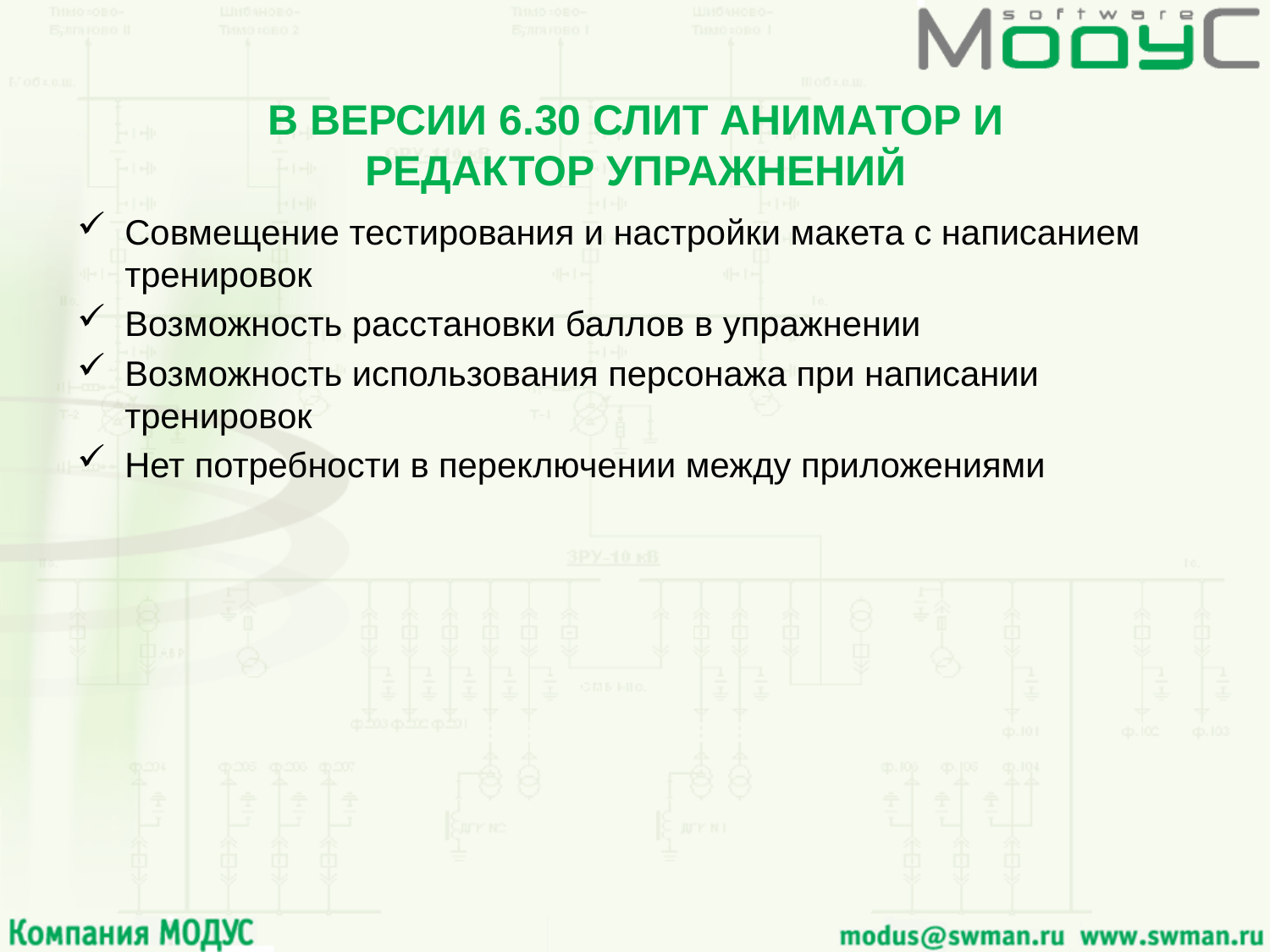

В ВЕРСИИ 6.30 СЛИТ АНИМАТОР И
РЕДАКТОР УПРАЖНЕНИЙ
Совмещение тестирования и настройки макета с написанием тренировок
Возможность расстановки баллов в упражнении
Возможность использования персонажа при написании тренировок
Нет потребности в переключении между приложениями